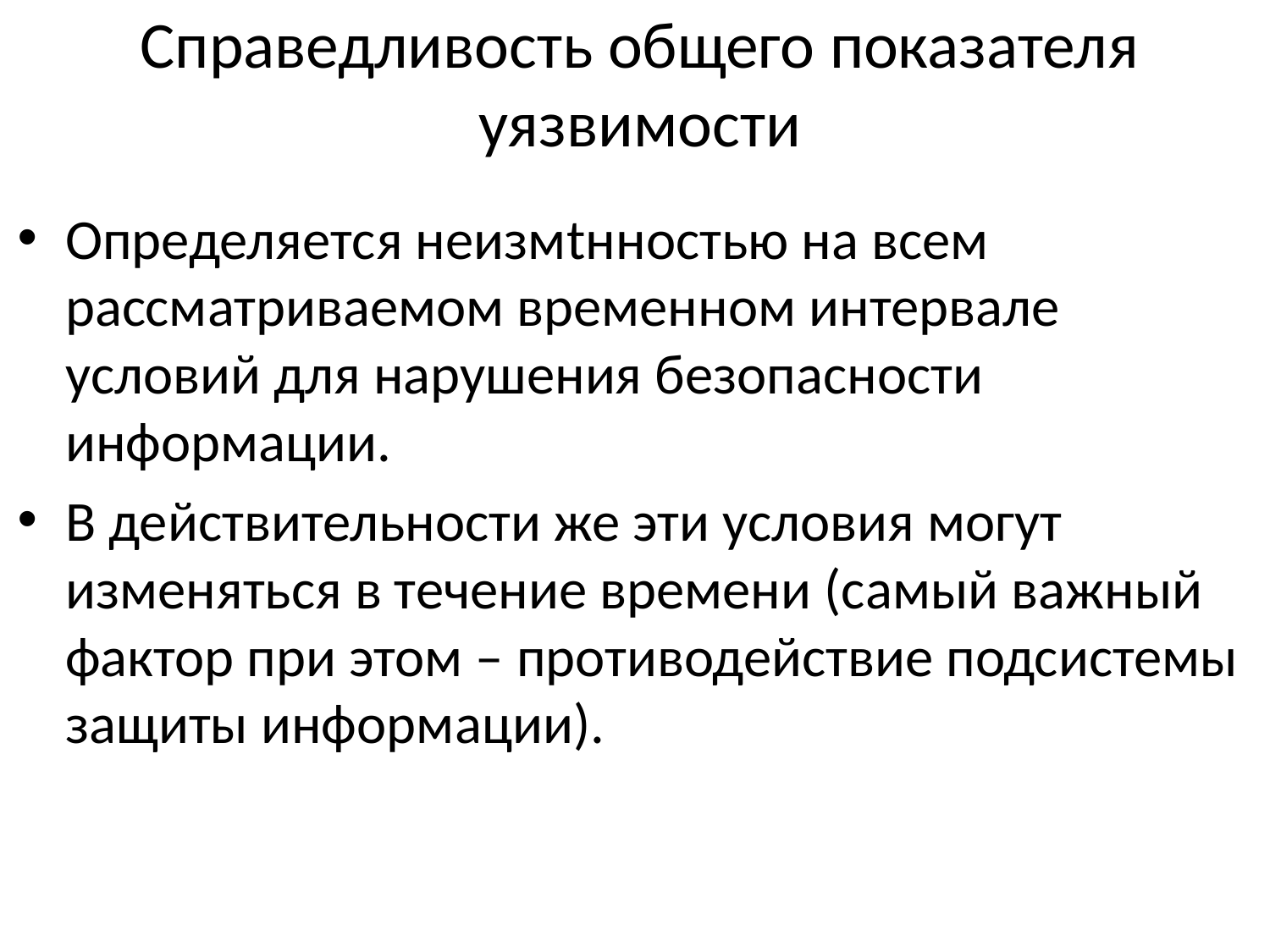

# Справедливость общего показателя уязвимости
Определяется неизмtнностью на всем рассматриваемом временном интервале условий для нарушения безопасности информации.
В действительности же эти условия могут изменяться в течение времени (самый важный фактор при этом – противодействие подсистемы защиты информации).